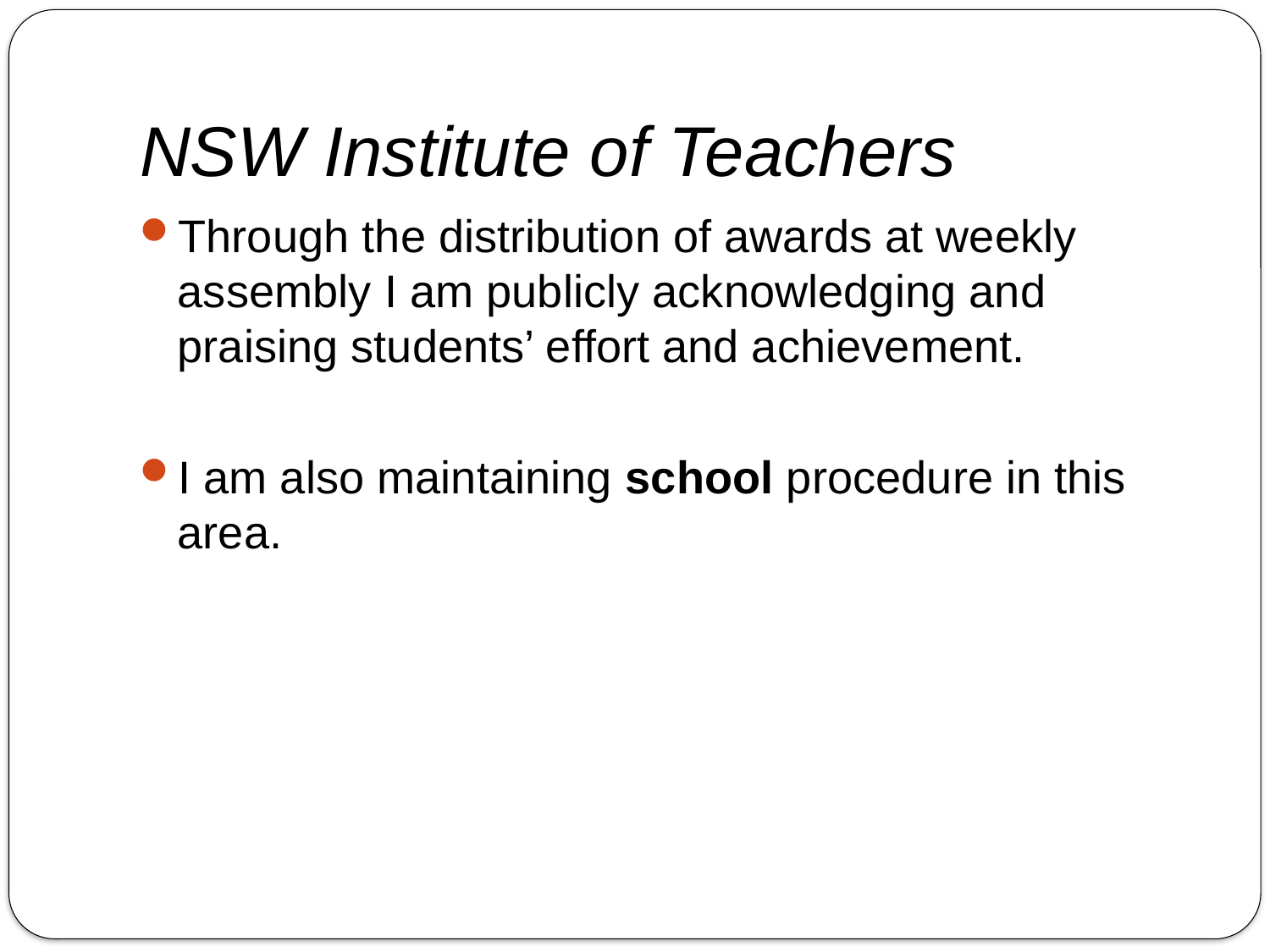

# NSW Institute of Teachers
Through the distribution of awards at weekly assembly I am publicly acknowledging and praising students’ effort and achievement.

I am also maintaining school procedure in this area.